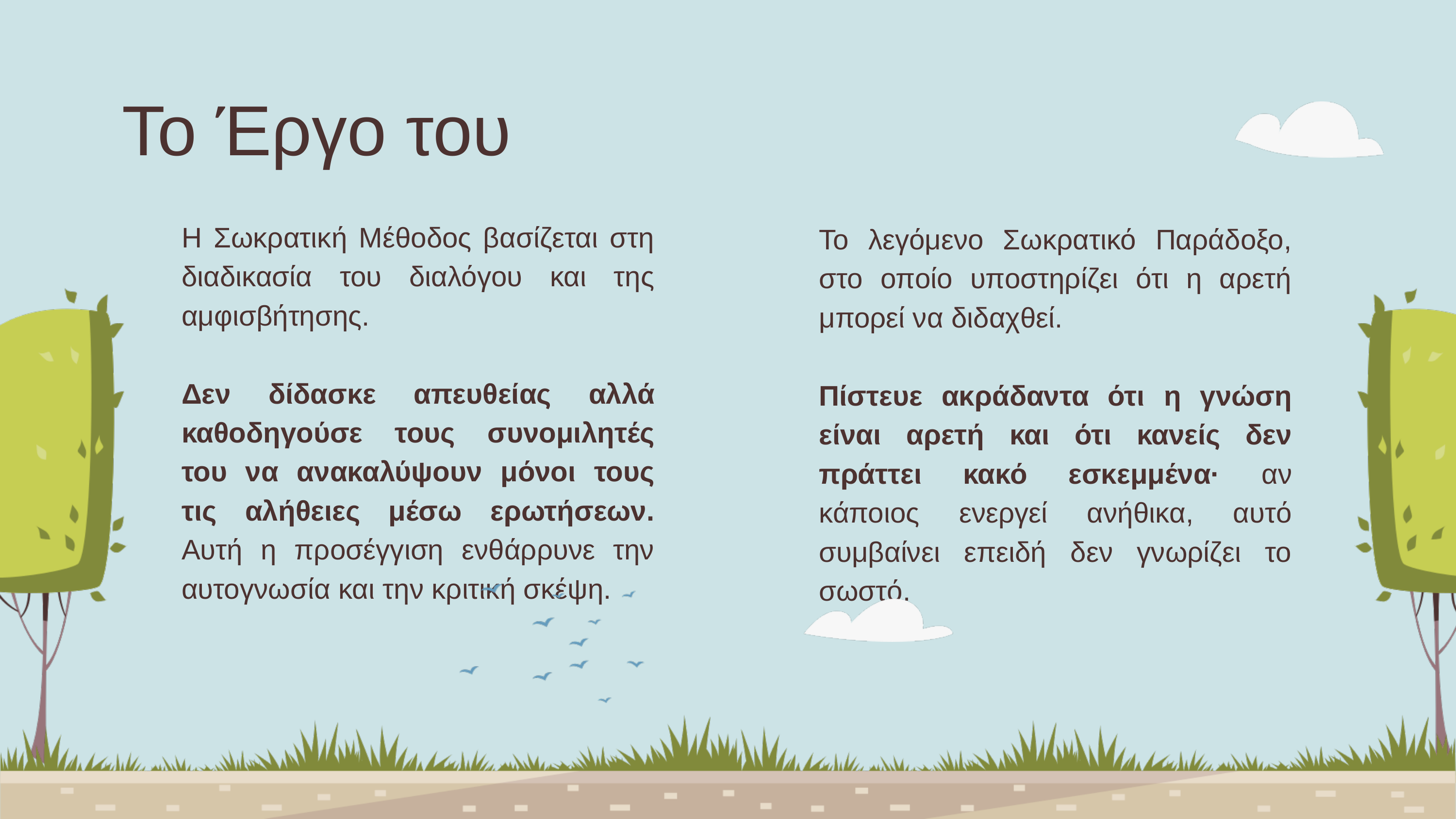

Το Έργο του

Η Σωκρατική Μέθοδος βασίζεται στη διαδικασία του διαλόγου και της αμφισβήτησης.

Δεν δίδασκε απευθείας αλλά καθοδηγούσε τους συνομιλητές του να ανακαλύψουν μόνοι τους τις αλήθειες μέσω ερωτήσεων. Αυτή η προσέγγιση ενθάρρυνε την αυτογνωσία και την κριτική σκέψη.

Το λεγόμενο Σωκρατικό Παράδοξο, στο οποίο υποστηρίζει ότι η αρετή μπορεί να διδαχθεί.

Πίστευε ακράδαντα ότι η γνώση είναι αρετή και ότι κανείς δεν πράττει κακό εσκεμμένα· αν κάποιος ενεργεί ανήθικα, αυτό συμβαίνει επειδή δεν γνωρίζει το σωστό.